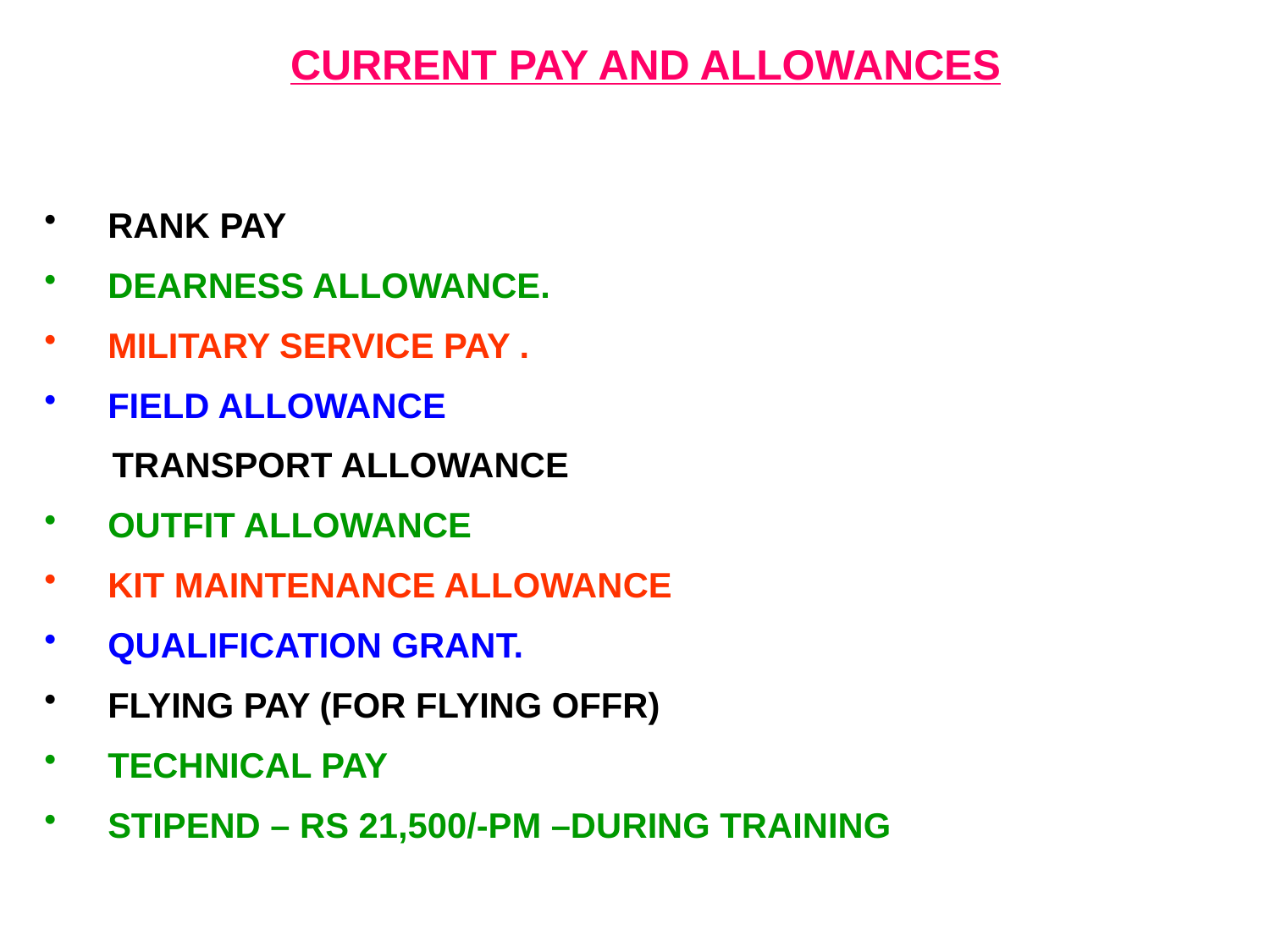

CURRENT PAY AND ALLOWANCES
RANK PAY
DEARNESS ALLOWANCE.
MILITARY SERVICE PAY .
FIELD ALLOWANCE
       TRANSPORT ALLOWANCE
OUTFIT ALLOWANCE
KIT MAINTENANCE ALLOWANCE
QUALIFICATION GRANT.
FLYING PAY (FOR FLYING OFFR)
TECHNICAL PAY
STIPEND – RS 21,500/-PM –DURING TRAINING